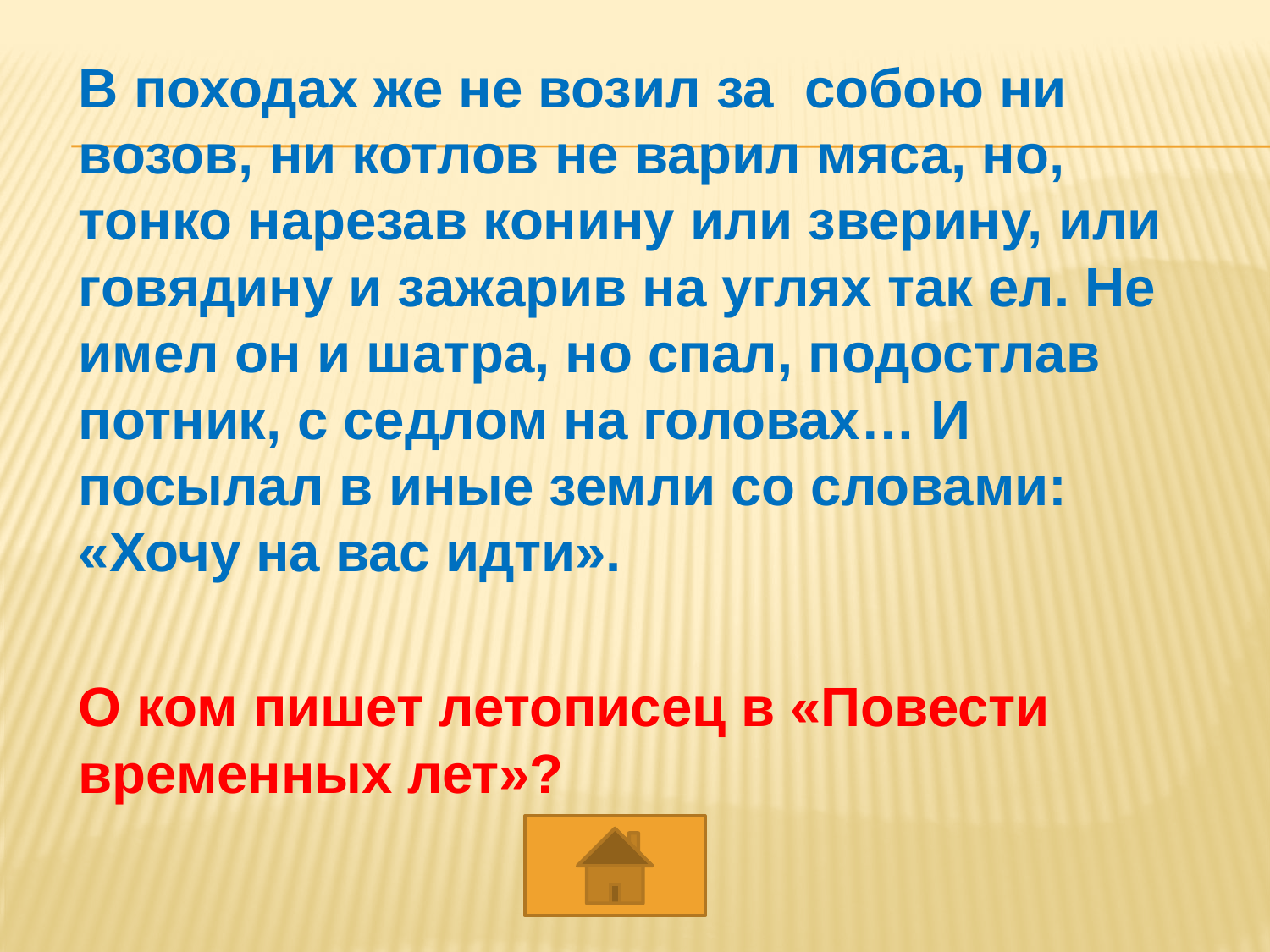

В походах же не возил за  собою ни возов, ни котлов не варил мяса, но, тонко нарезав конину или зверину, или говядину и зажарив на углях так ел. Не имел он и шатра, но спал, подостлав потник, с седлом на головах… И посылал в иные земли со словами: «Хочу на вас идти».

О ком пишет летописец в «Повести временных лет»?

#